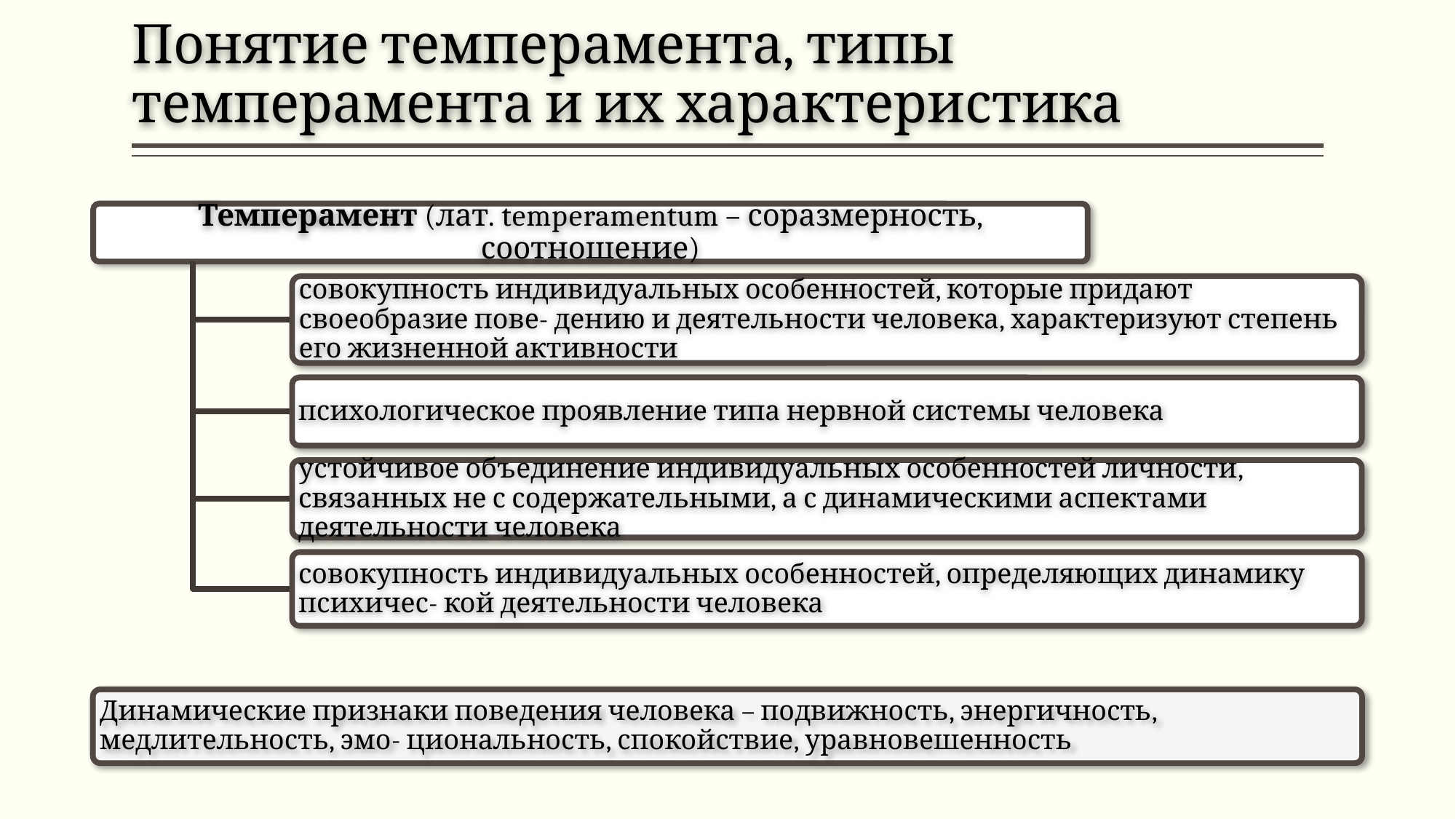

# Понятие темперамента, типы темперамента и их характеристика

Темперамент (лат. temperamentum – соразмерность, соотношение)

совокупность индивидуальных особенностей, которые придают своеобразие пове- дению и деятельности человека, характеризуют степень его жизненной активности

психологическое проявление типа нервной системы человека

устойчивое объединение индивидуальных особенностей личности, связанных не с содержательными, а с динамическими аспектами деятельности человека

совокупность индивидуальных особенностей, определяющих динамику психичес- кой деятельности человека

Динамические признаки поведения человека – подвижность, энергичность, медлительность, эмо- циональность, спокойствие, уравновешенность